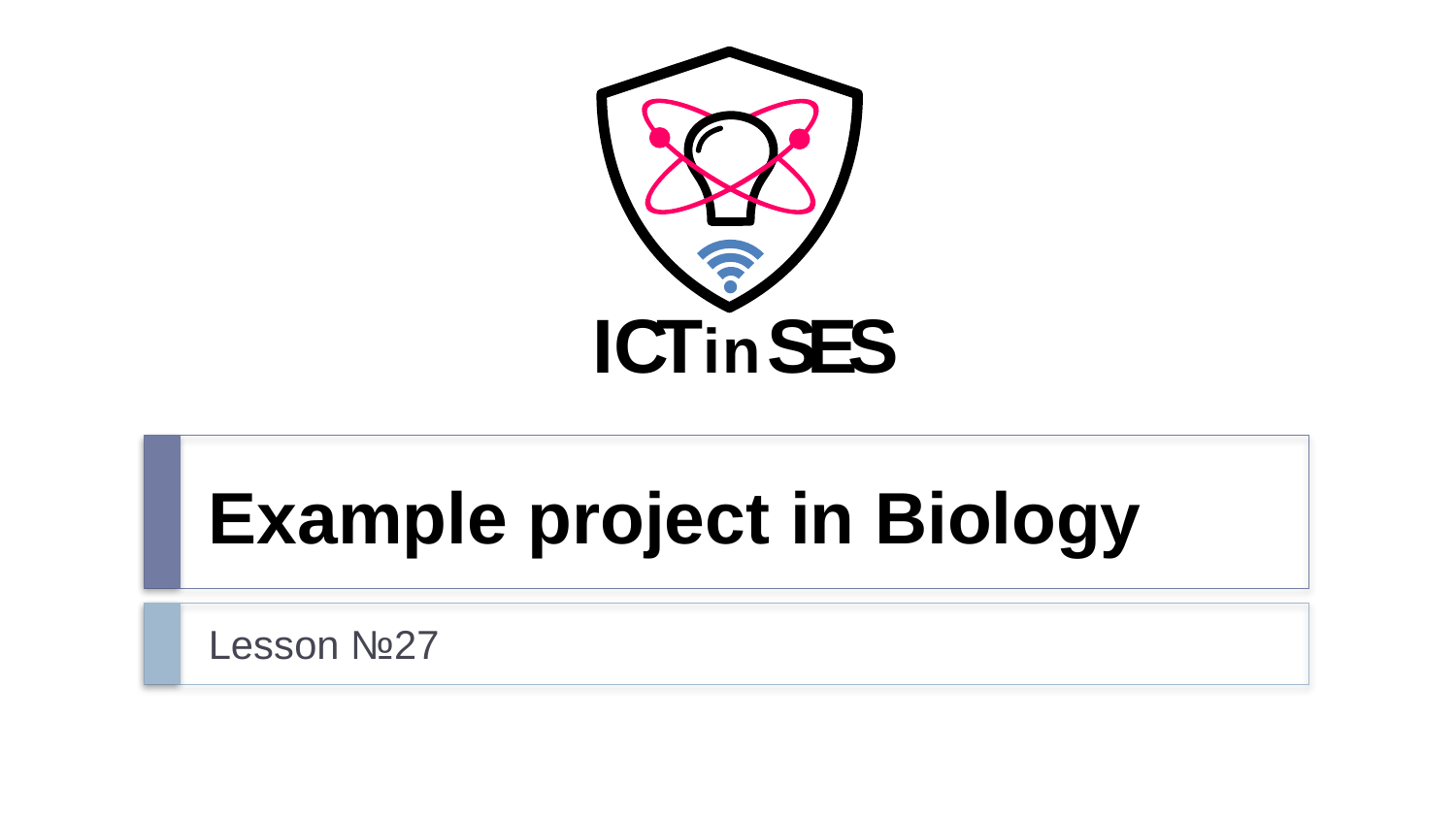

# Example project in Biology
Lesson №27